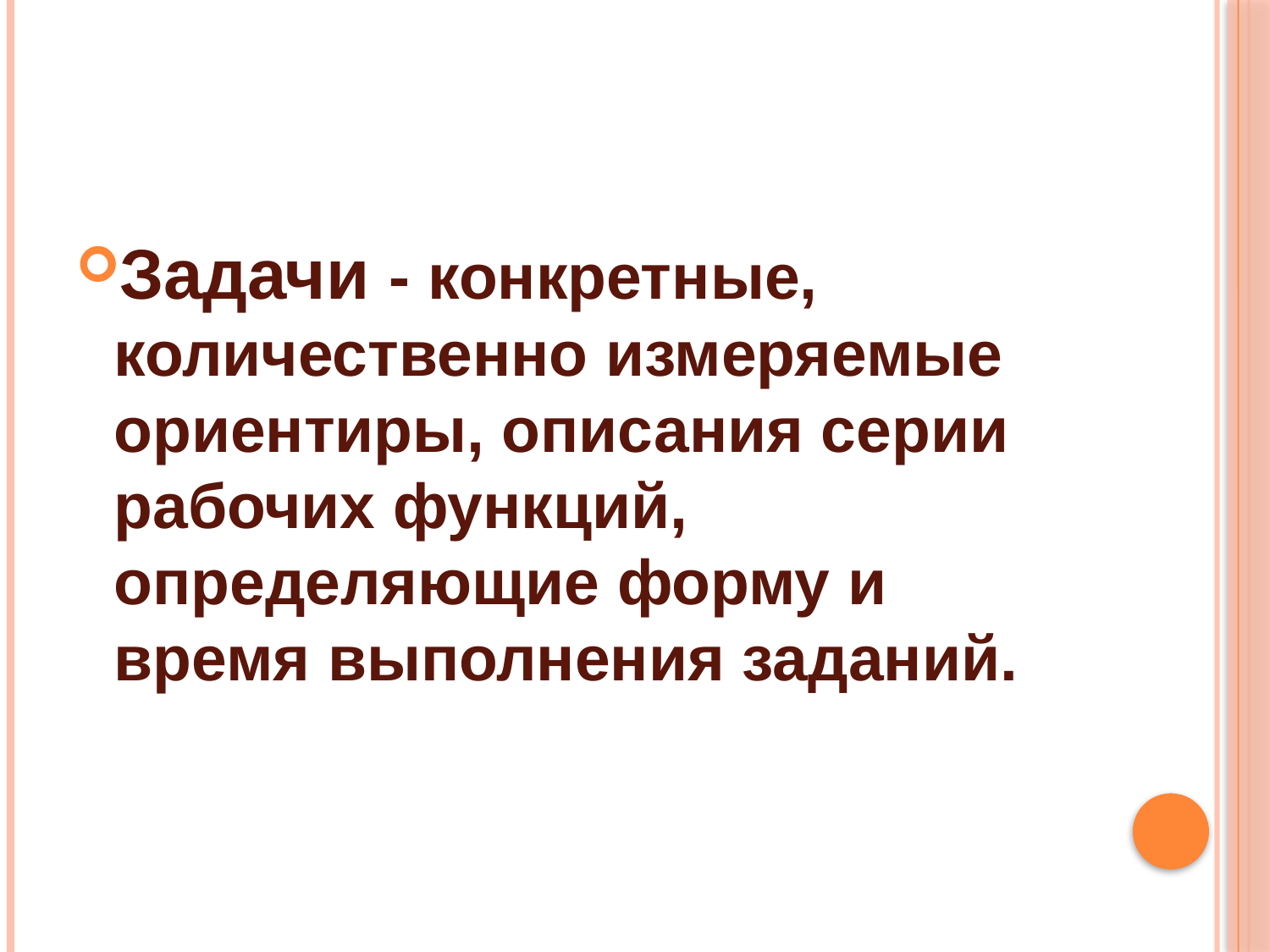

#
Задачи - конкретные, количественно измеряемые ориентиры, описания серии рабочих функций, определяющие форму и время выполнения заданий.